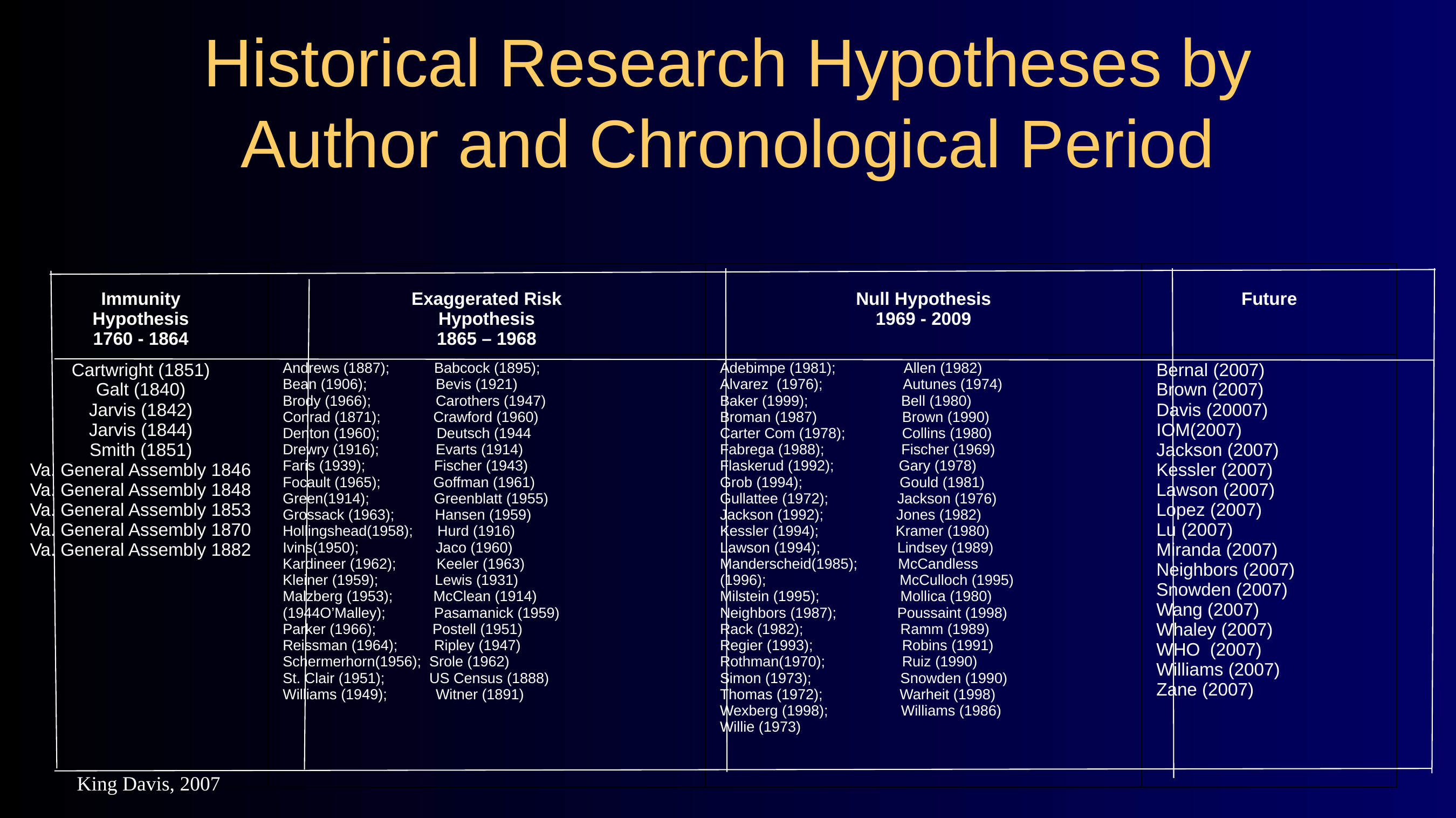

# Historical Research Hypotheses by Author and Chronological Period
| Immunity Hypothesis 1760 - 1864 | Exaggerated Risk Hypothesis 1865 – 1968 | Null Hypothesis 1969 - 2009 | Future |
| --- | --- | --- | --- |
| Cartwright (1851) Galt (1840) Jarvis (1842) Jarvis (1844) Smith (1851) Va. General Assembly 1846 Va. General Assembly 1848 Va. General Assembly 1853 Va. General Assembly 1870 Va. General Assembly 1882 | Andrews (1887); Babcock (1895); Bean (1906); Bevis (1921) Brody (1966); Carothers (1947) Conrad (1871); Crawford (1960) Denton (1960); Deutsch (1944 Drewry (1916); Evarts (1914) Faris (1939); Fischer (1943) Focault (1965); Goffman (1961) Green(1914); Greenblatt (1955) Grossack (1963); Hansen (1959) Hollingshead(1958); Hurd (1916) Ivins(1950); Jaco (1960) Kardineer (1962); Keeler (1963) Kleiner (1959); Lewis (1931) Malzberg (1953); McClean (1914) (1944O’Malley); Pasamanick (1959) Parker (1966); Postell (1951) Reissman (1964); Ripley (1947) Schermerhorn(1956); Srole (1962) St. Clair (1951); US Census (1888) Williams (1949); Witner (1891) | Adebimpe (1981); Allen (1982) Alvarez (1976); Autunes (1974) Baker (1999); Bell (1980) Broman (1987) Brown (1990) Carter Com (1978); Collins (1980) Fabrega (1988); Fischer (1969) Flaskerud (1992); Gary (1978) Grob (1994); Gould (1981) Gullattee (1972); Jackson (1976) Jackson (1992); Jones (1982) Kessler (1994); Kramer (1980) Lawson (1994); Lindsey (1989) Manderscheid(1985); McCandless (1996); McCulloch (1995) Milstein (1995); Mollica (1980) Neighbors (1987); Poussaint (1998) Rack (1982); Ramm (1989) Regier (1993); Robins (1991) Rothman(1970); Ruiz (1990) Simon (1973); Snowden (1990) Thomas (1972); Warheit (1998) Wexberg (1998); Williams (1986) Willie (1973) | Bernal (2007) Brown (2007) Davis (20007) IOM(2007) Jackson (2007) Kessler (2007) Lawson (2007) Lopez (2007) Lu (2007) Miranda (2007) Neighbors (2007) Snowden (2007) Wang (2007) Whaley (2007) WHO (2007) Williams (2007) Zane (2007) |
King Davis, 2007